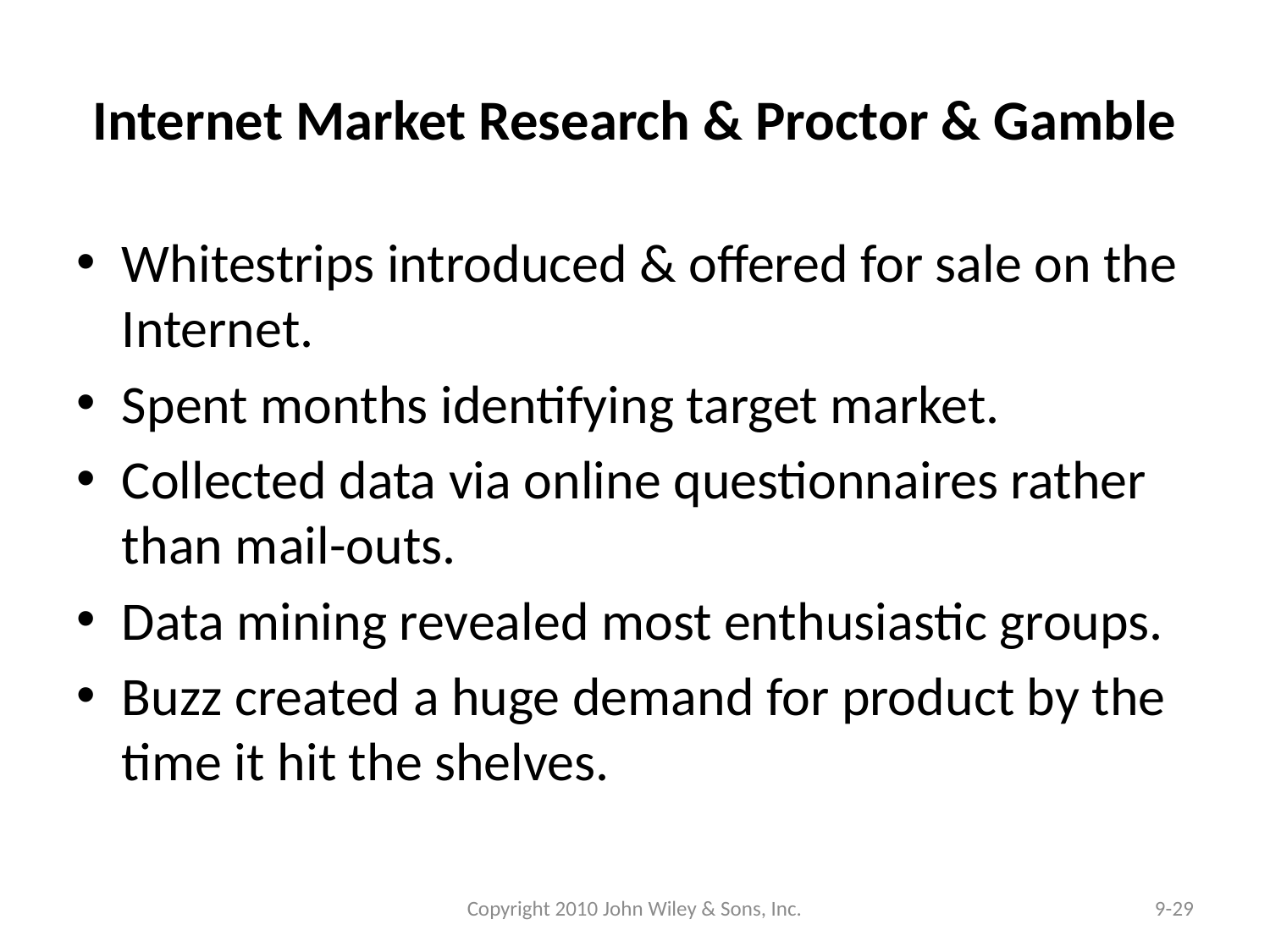

# Internet Market Research & Proctor & Gamble
Whitestrips introduced & offered for sale on the Internet.
Spent months identifying target market.
Collected data via online questionnaires rather than mail-outs.
Data mining revealed most enthusiastic groups.
Buzz created a huge demand for product by the time it hit the shelves.
Copyright 2010 John Wiley & Sons, Inc.
9-29